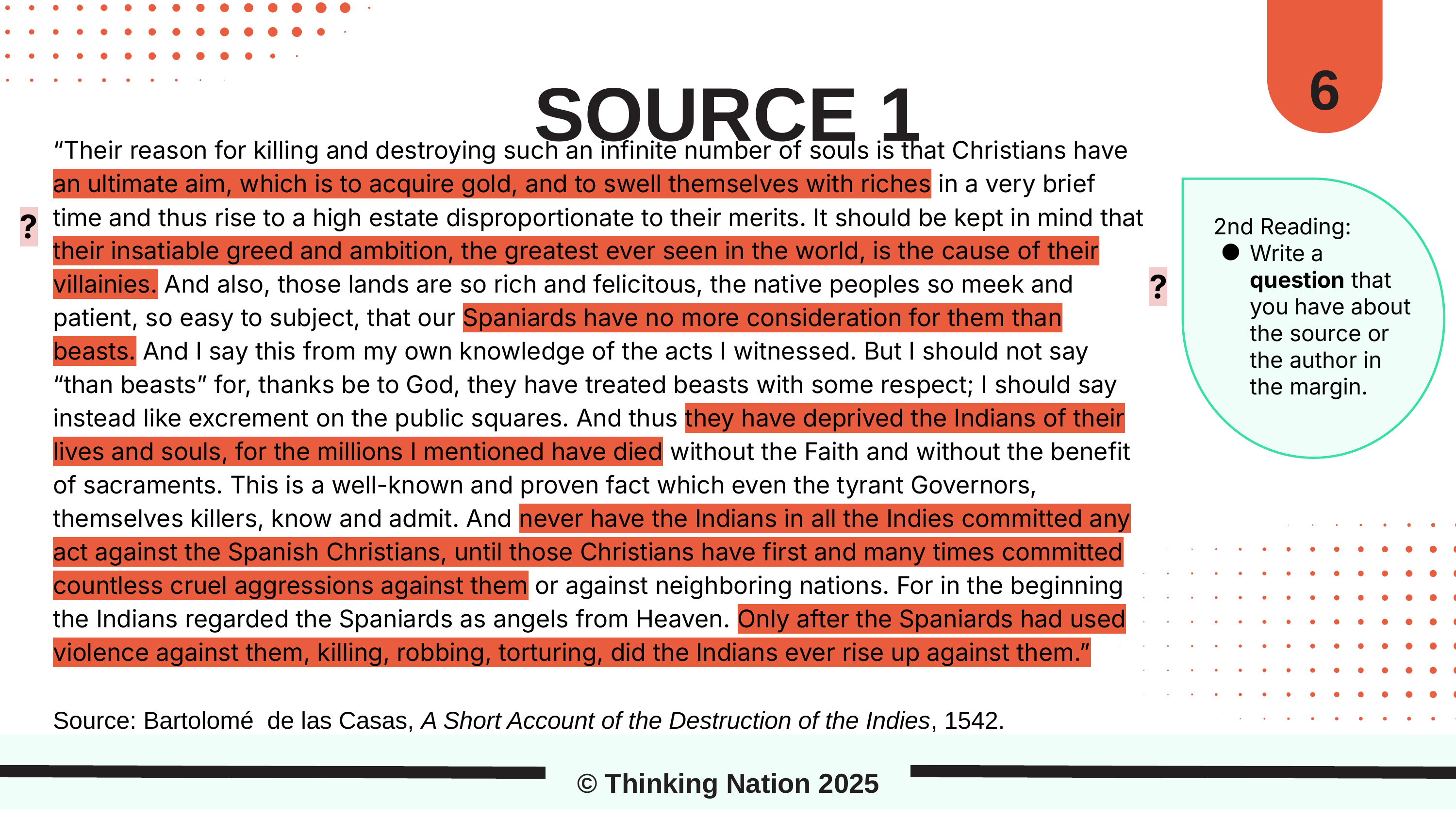

6
SOURCE 1
“Their reason for killing and destroying such an infinite number of souls is that Christians have an ultimate aim, which is to acquire gold, and to swell themselves with riches in a very brief time and thus rise to a high estate disproportionate to their merits. It should be kept in mind that their insatiable greed and ambition, the greatest ever seen in the world, is the cause of their villainies. And also, those lands are so rich and felicitous, the native peoples so meek and patient, so easy to subject, that our Spaniards have no more consideration for them than beasts. And I say this from my own knowledge of the acts I witnessed. But I should not say “than beasts” for, thanks be to God, they have treated beasts with some respect; I should say instead like excrement on the public squares. And thus they have deprived the Indians of their lives and souls, for the millions I mentioned have died without the Faith and without the benefit of sacraments. This is a well-known and proven fact which even the tyrant Governors, themselves killers, know and admit. And never have the Indians in all the Indies committed any act against the Spanish Christians, until those Christians have first and many times committed countless cruel aggressions against them or against neighboring nations. For in the beginning the Indians regarded the Spaniards as angels from Heaven. Only after the Spaniards had used violence against them, killing, robbing, torturing, did the Indians ever rise up against them.”

Source: Bartolomé  de las Casas, A Short Account of the Destruction of the Indies, 1542.

?
2nd Reading:
Write a question that you have about the source or the author in the margin.
?

© Thinking Nation 2025